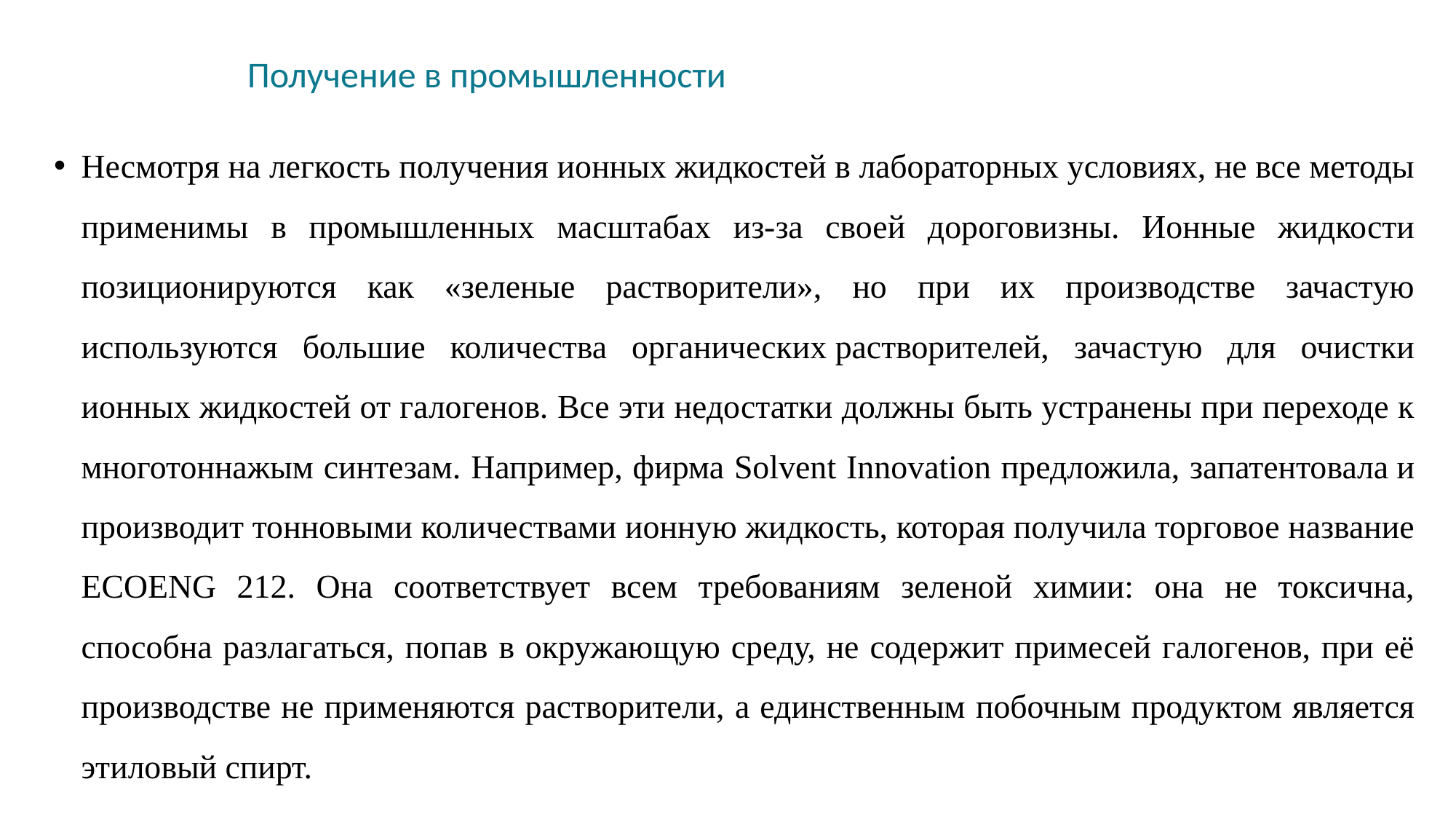

# Получение в промышленности
Несмотря на легкость получения ионных жидкостей в лабораторных условиях, не все методы применимы в промышленных масштабах из-за своей дороговизны. Ионные жидкости позиционируются как «зеленые растворители», но при их производстве зачастую используются большие количества органических растворителей, зачастую для очистки ионных жидкостей от галогенов. Все эти недостатки должны быть устранены при переходе к многотоннажым синтезам. Например, фирма Solvent Innovation предложила, запатентовала и производит тонновыми количествами ионную жидкость, которая получила торговое название ECOENG 212. Она соответствует всем требованиям зеленой химии: она не токсична, способна разлагаться, попав в окружающую среду, не содержит примесей галогенов, при её производстве не применяются растворители, а единственным побочным продуктом является этиловый спирт.